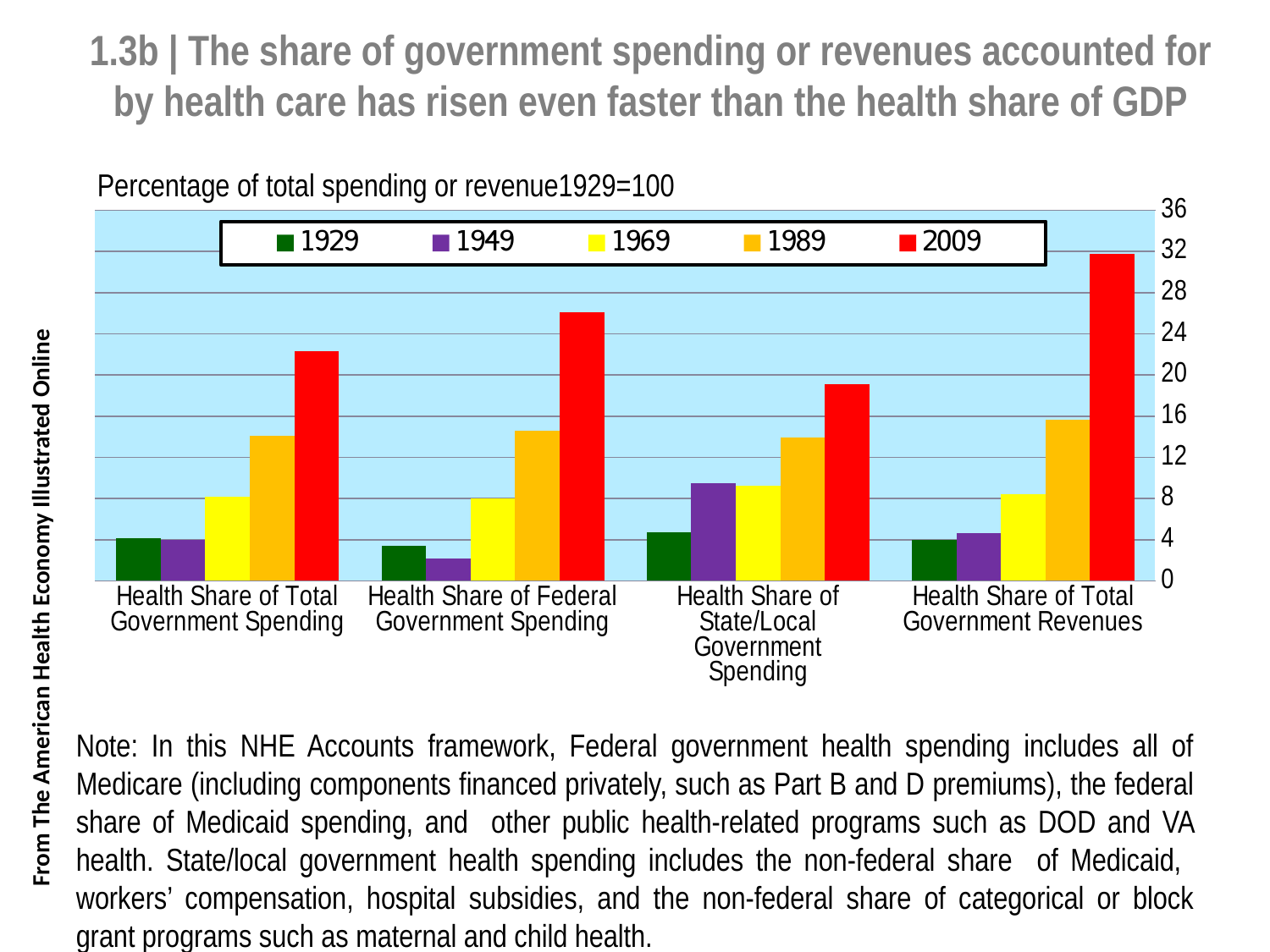

# 1.3b | The share of government spending or revenues accounted for by health care has risen even faster than the health share of GDP

### Chart:

| Category | 1929  | 1949  | 1969  | 1989  | 2009  |
|---|---|---|---|---|---|
| Health Share of Total Government Spending | 4.119313875333718 | 3.9901664038871196 | 8.1600790513834 | 14.118014446315103 | 22.316704150480472 |
| Health Share of Federal Government Spending | 3.4102265255908195 | 2.1431461878929166 | 7.995486033519553 | 14.583926513569937 | 26.110247622058104 |
| Health Share of State/Local Government Spending | 4.757052134411836 | 9.485847534695854 | 9.26244923076923 | 13.930842586544742 | 19.10200098109752 |
| Health Share of Total Government Revenues | 4.0059382640860015 | 4.63003092631226 | 8.458176852167975 | 15.640154022020333 | 31.76688009313155 |
Percentage of total spending or revenue1929=100
From The American Health Economy Illustrated Online
Note: In this NHE Accounts framework, Federal government health spending includes all of Medicare (including components financed privately, such as Part B and D premiums), the federal share of Medicaid spending, and  other public health-related programs such as DOD and VA health. State/local government health spending includes the non-federal share  of Medicaid,  workers’ compensation, hospital subsidies, and the non-federal share of categorical or block grant programs such as maternal and child health.